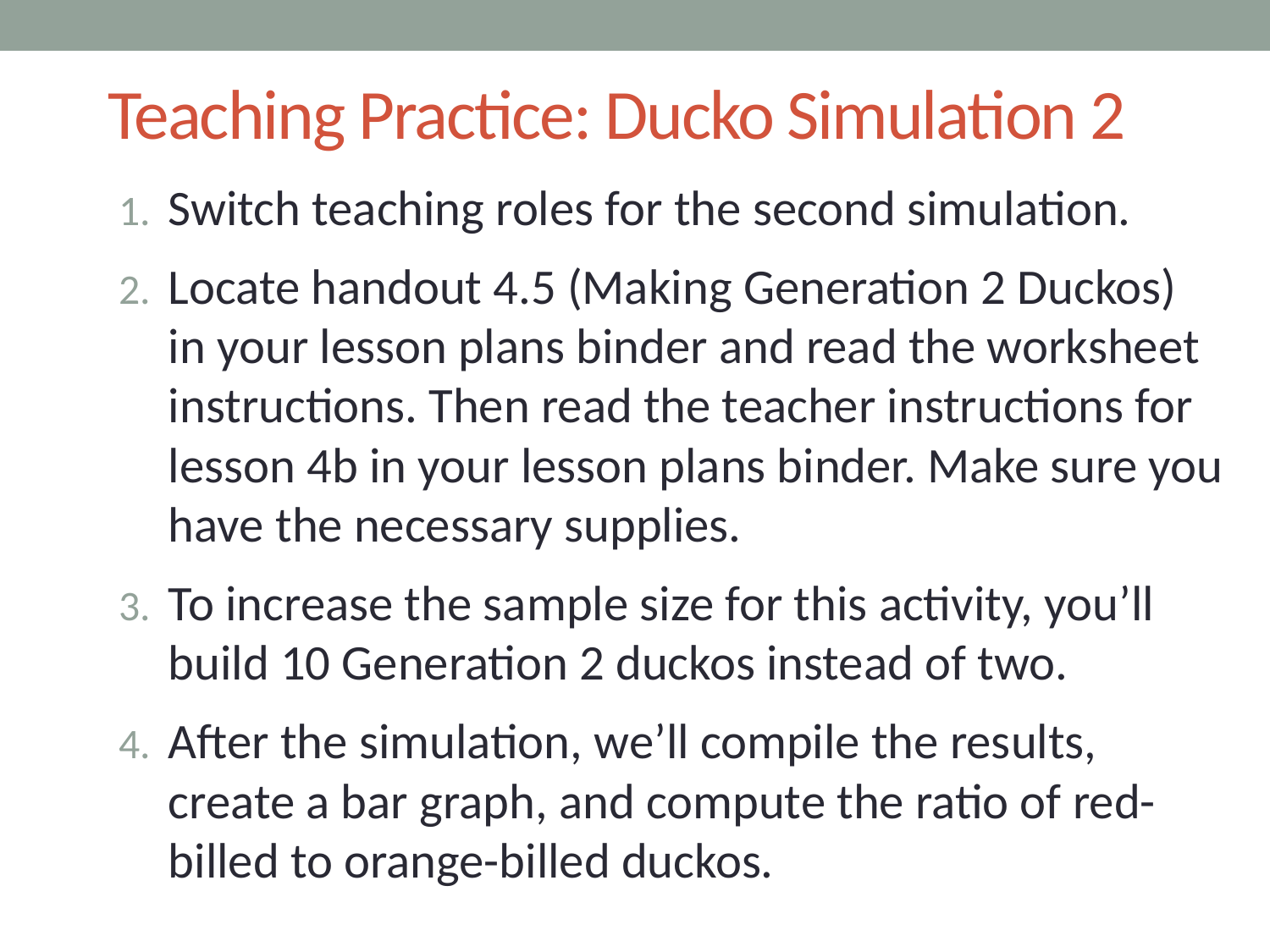

# Teaching Practice: Ducko Simulation 2
Switch teaching roles for the second simulation.
Locate handout 4.5 (Making Generation 2 Duckos) in your lesson plans binder and read the worksheet instructions. Then read the teacher instructions for lesson 4b in your lesson plans binder. Make sure you have the necessary supplies.
To increase the sample size for this activity, you’ll build 10 Generation 2 duckos instead of two.
After the simulation, we’ll compile the results, create a bar graph, and compute the ratio of red- billed to orange-billed duckos.